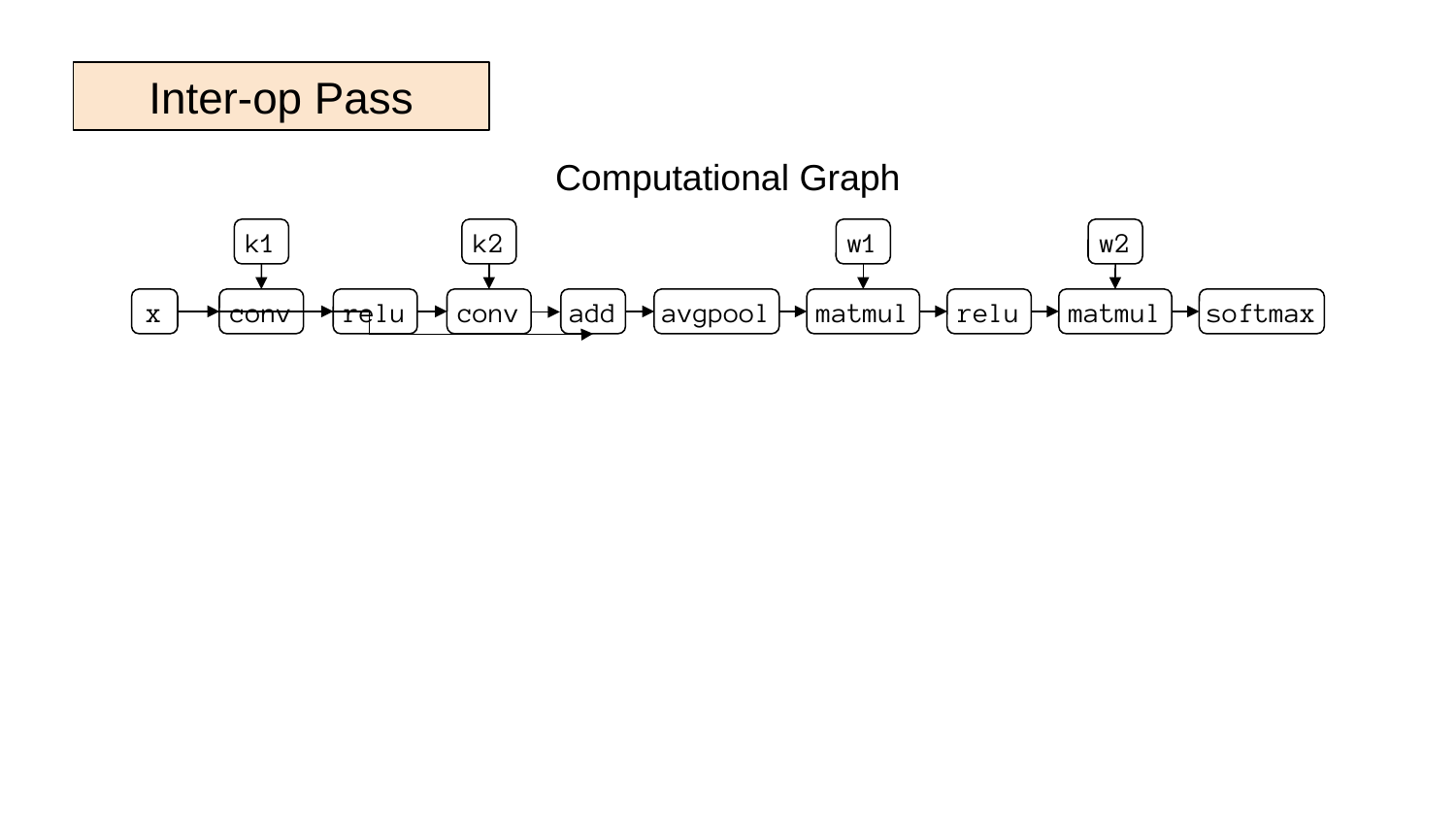

Inter-op Pass
Computational Graph
k1
k2
w1
w2
matmul
x
conv
relu
conv
add
avgpool
relu
matmul
softmax